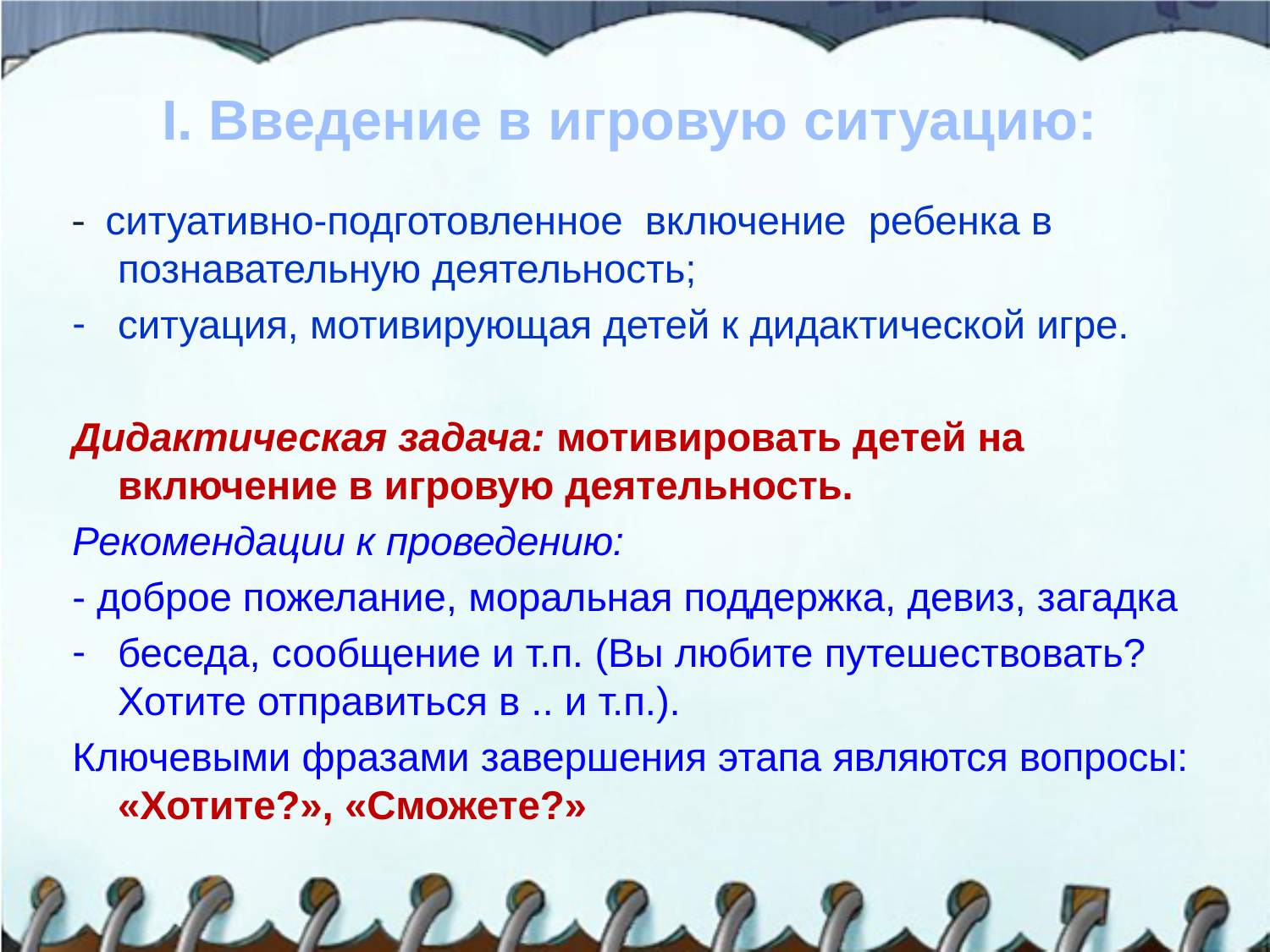

# I. Введение в игровую ситуацию:
-  ситуативно-подготовленное  включение  ребенка в познавательную деятельность;
ситуация, мотивирующая детей к дидактической игре.

Дидактическая задача: мотивировать детей на включение в игровую деятельность.
Рекомендации к проведению:
- доброе пожелание, моральная поддержка, девиз, загадка
беседа, сообщение и т.п. (Вы любите путешествовать? Хотите отправиться в .. и т.п.).
Ключевыми фразами завершения этапа являются вопросы: «Хотите?», «Сможете?»